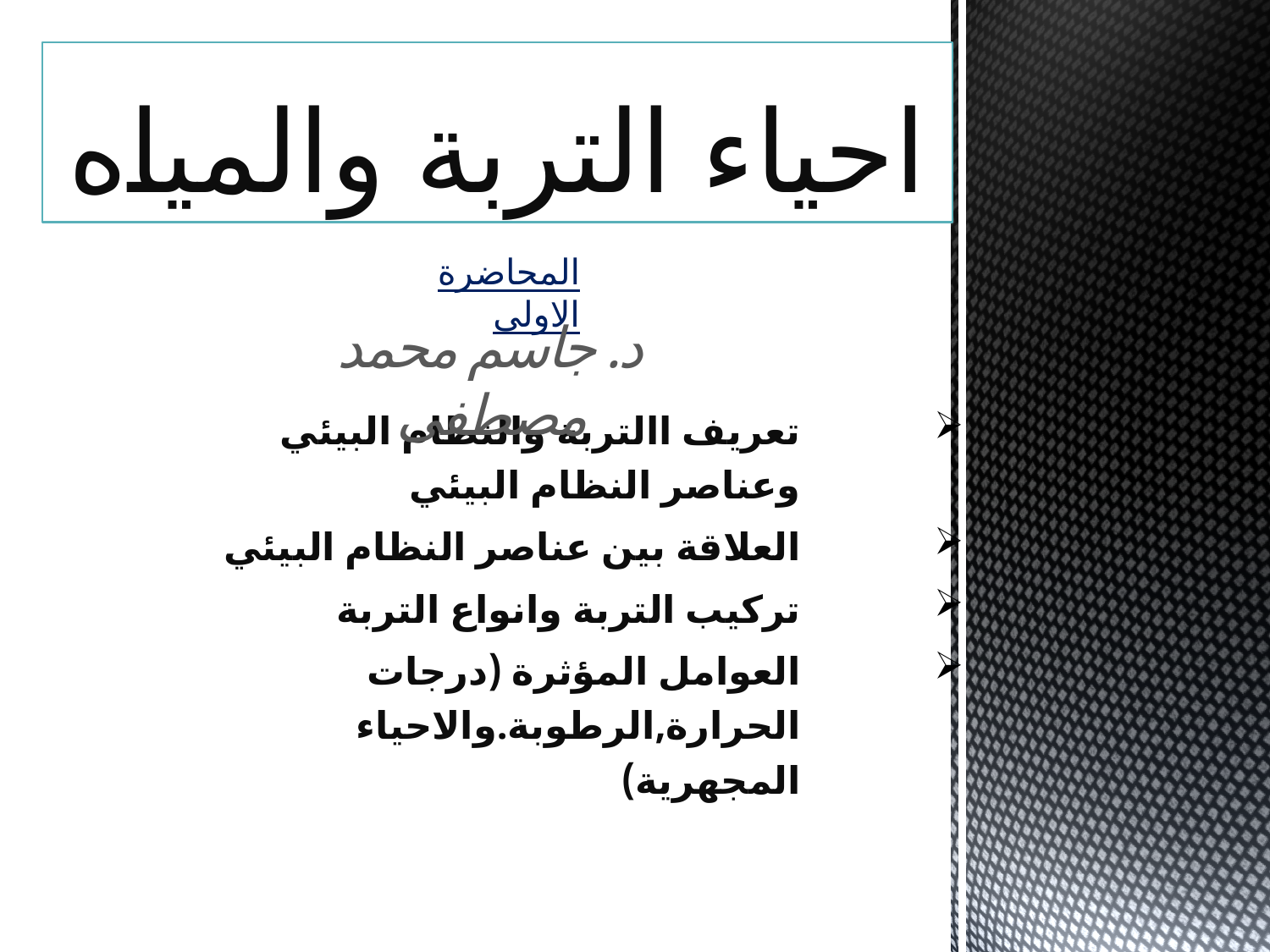

# احياء التربة والمياه
المحاضرة الاولى
د. جاسم محمد مصطفى
تعريف االتربة والنظام البيئي وعناصر النظام البيئي
العلاقة بين عناصر النظام البيئي
تركيب التربة وانواع التربة
العوامل المؤثرة (درجات الحرارة,الرطوبة.والاحياء المجهرية)